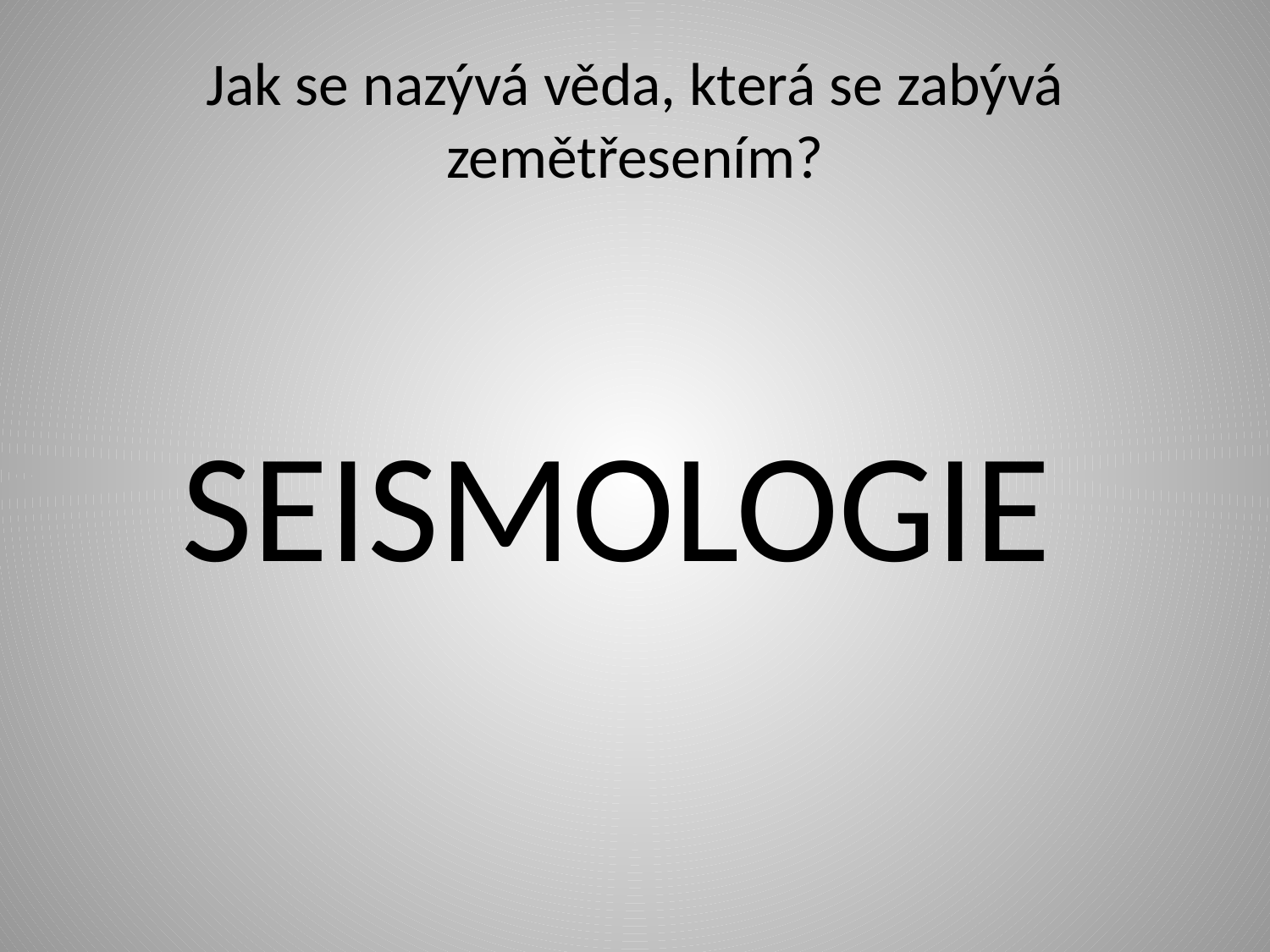

# Jak se nazývá věda, která se zabývá zemětřesením?

   SEISMOLOGIE